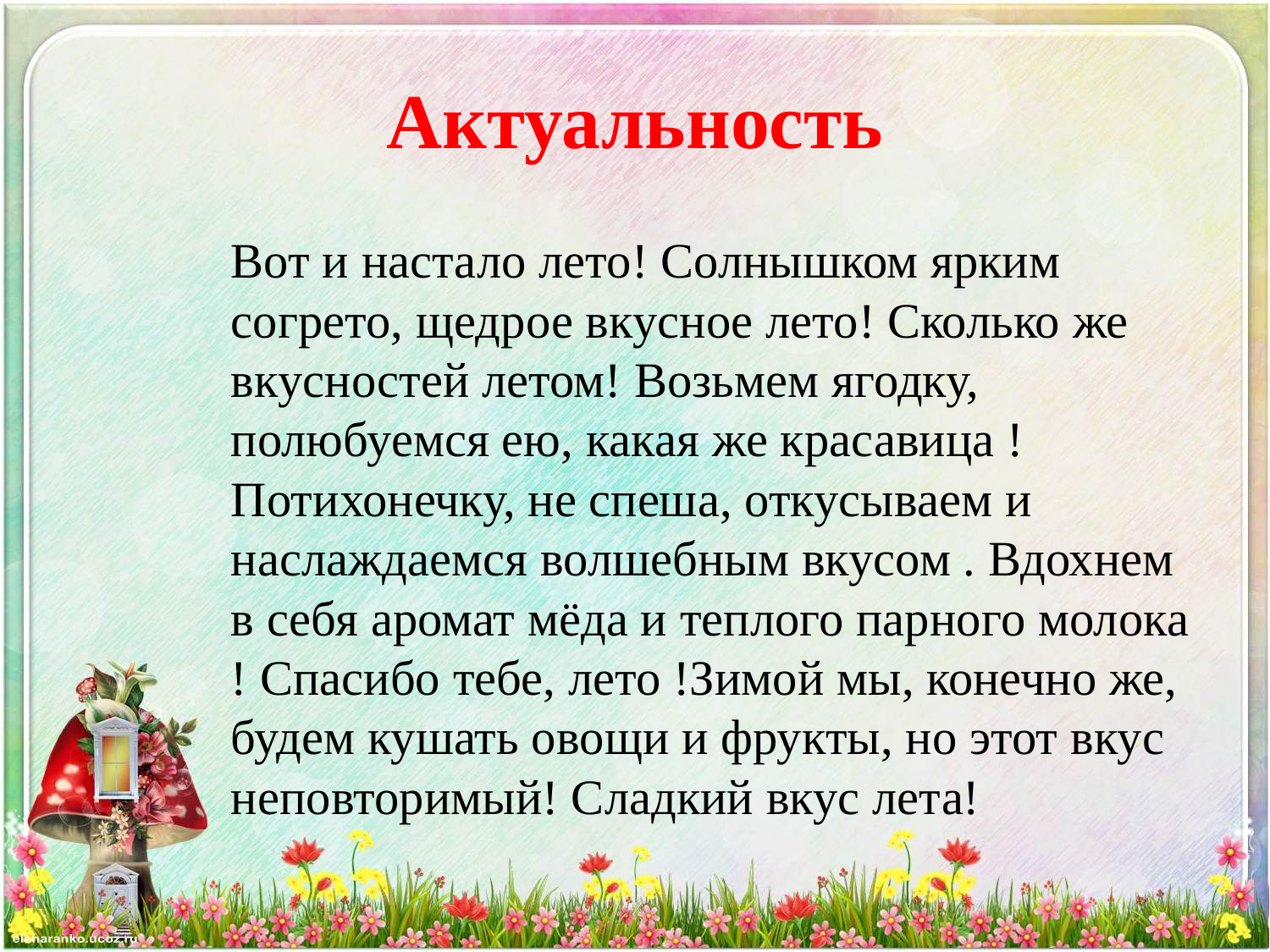

# Актуальность
Вот и настало лето! Солнышком ярким согрето, щедрое вкусное лето! Сколько же вкусностей летом! Возьмем ягодку, полюбуемся ею, какая же красавица ! Потихонечку, не спеша, откусываем и наслаждаемся волшебным вкусом . Вдохнем в себя аромат мёда и теплого парного молока ! Спасибо тебе, лето !Зимой мы, конечно же, будем кушать овощи и фрукты, но этот вкус неповторимый! Сладкий вкус лета!